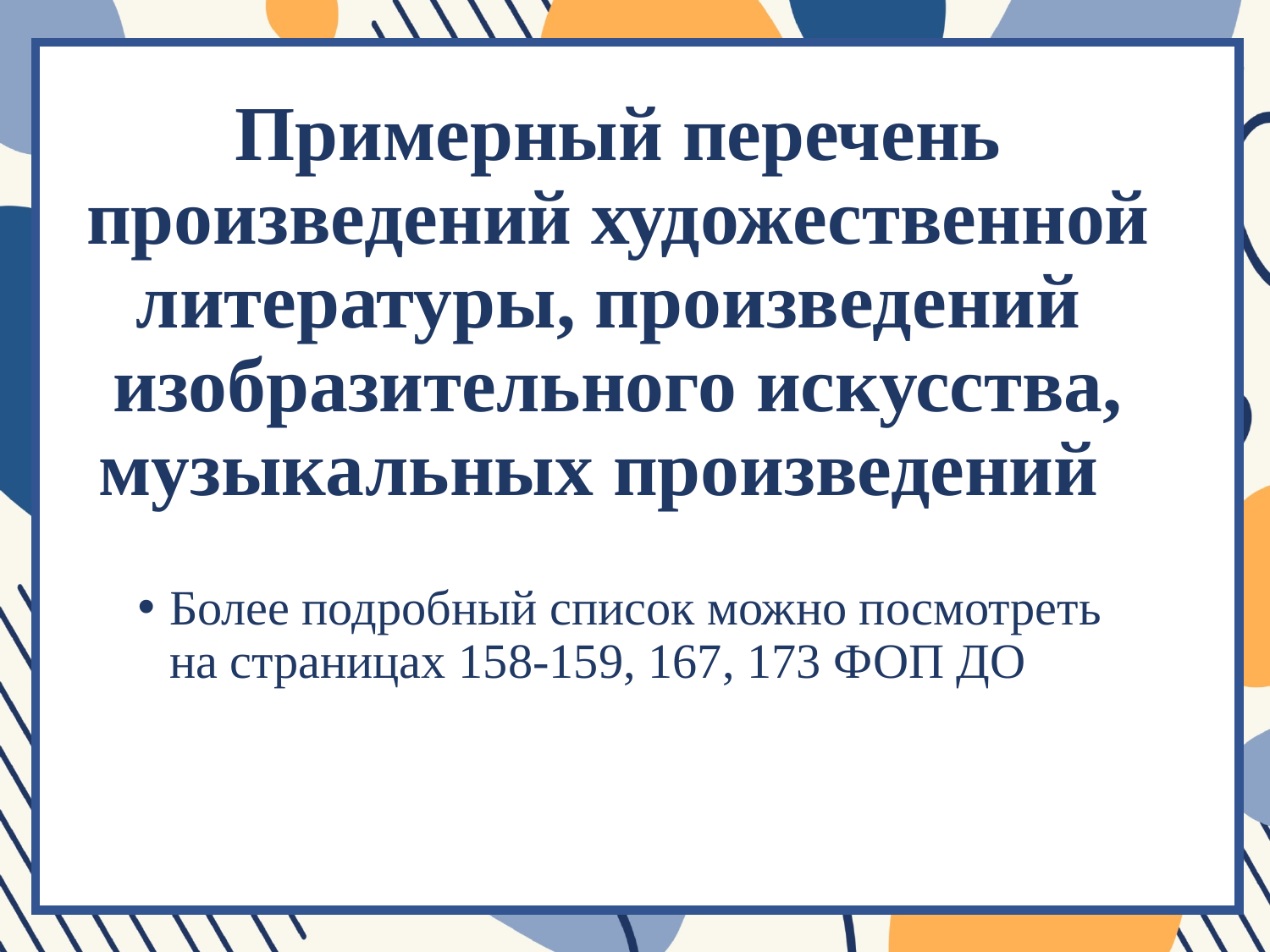

# Примерный перечень произведений художественной литературы, произведений  изобразительного искусства, музыкальных произведений
Более подробный список можно посмотреть на страницах 158-159, 167, 173 ФОП ДО